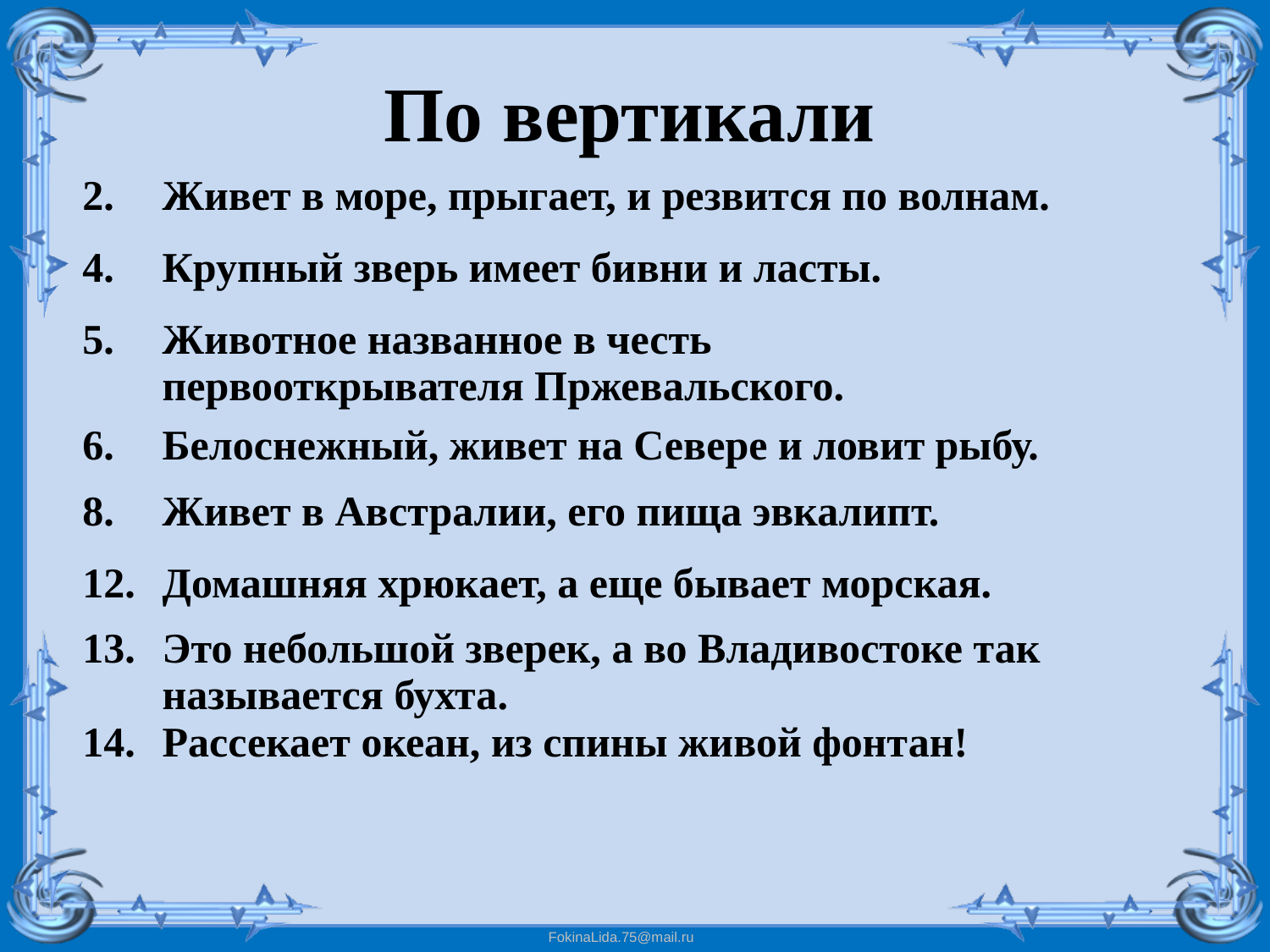

# По вертикали
| 2. | Живет в море, прыгает, и резвится по волнам. |
| --- | --- |
| 4. | Крупный зверь имеет бивни и ласты. |
| 5. | Животное названное в честь первооткрывателя Пржевальского. |
| 6. | Белоснежный, живет на Севере и ловит рыбу. |
| 8. | Живет в Австралии, его пища эвкалипт. |
| 12. | Домашняя хрюкает, а еще бывает морская. |
| 13. 14. | Это небольшой зверек, а во Владивостоке так называется бухта. Рассекает океан, из спины живой фонтан! |